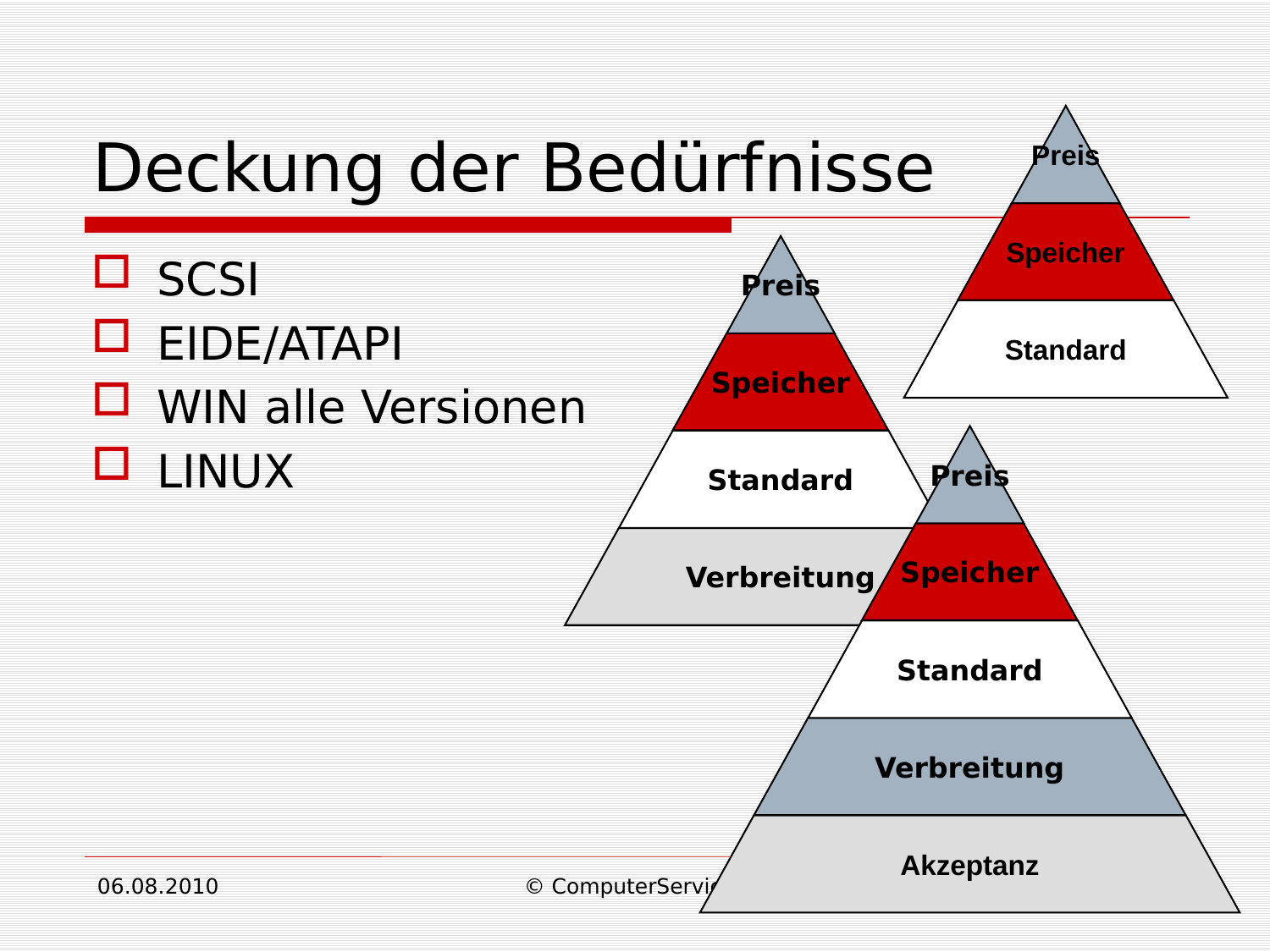

# Deckung der Bedürfnisse
Preis
Speicher
Standard
Preis
Speicher
Standard
Verbreitung
SCSI
EIDE/ATAPI
WIN alle Versionen
LINUX
Preis
Speicher
Standard
Verbreitung
Akzeptanz
06.08.2010
© ComputerServices
4